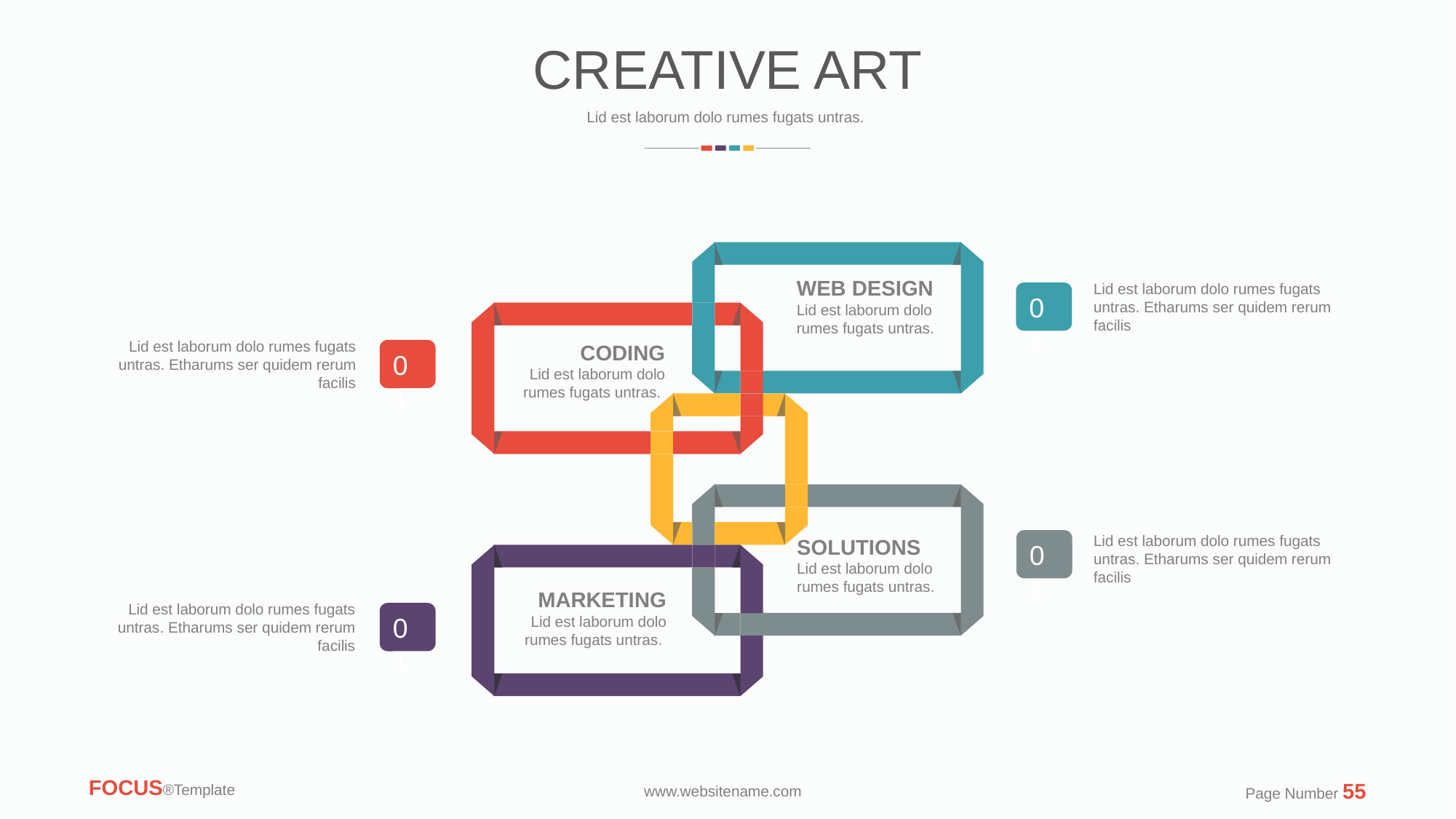

CREATIVE ART
Lid est laborum dolo rumes fugats untras.

WEB DESIGN
Lid est laborum dolo rumes fugats untras.
Lid est laborum dolo rumes fugats untras. Etharums ser quidem rerum facilis
01
Lid est laborum dolo rumes fugats untras. Etharums ser quidem rerum facilis
CODING
Lid est laborum dolo rumes fugats untras.
01
Lid est laborum dolo rumes fugats untras. Etharums ser quidem rerum facilis
SOLUTIONS
Lid est laborum dolo rumes fugats untras.
01
MARKETING
Lid est laborum dolo rumes fugats untras.
Lid est laborum dolo rumes fugats untras. Etharums ser quidem rerum facilis
01
FOCUS®Template
Page Number 55
www.websitename.com